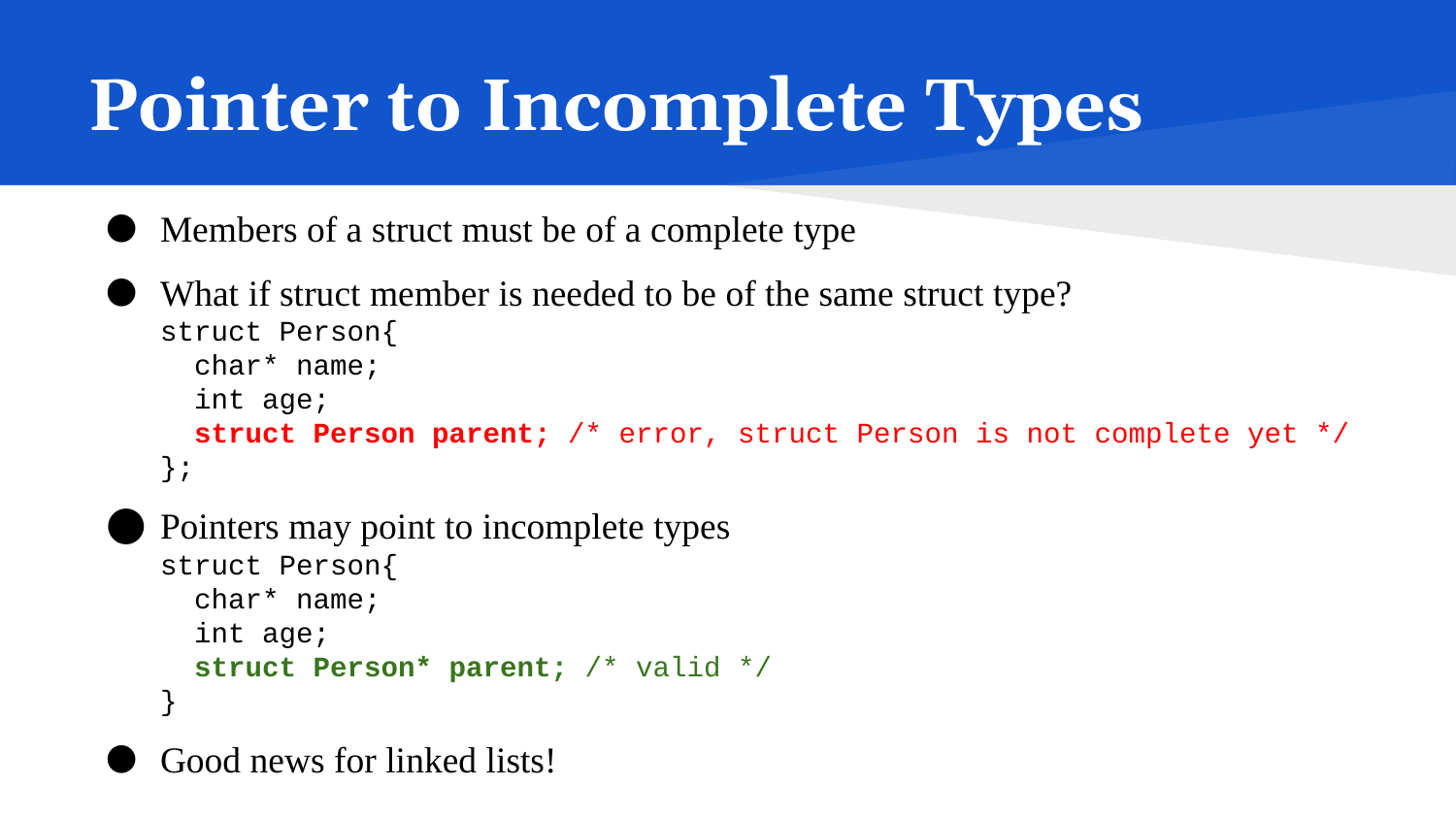

# Pointer to Incomplete Types
Members of a struct must be of a complete type
What if struct member is needed to be of the same struct type?
struct Person{
  char* name;
  int age;
  struct Person parent; /* error, struct Person is not complete yet */
};
Pointers may point to incomplete types
struct Person{
  char* name;
  int age;
  struct Person* parent; /* valid */
}
Good news for linked lists!